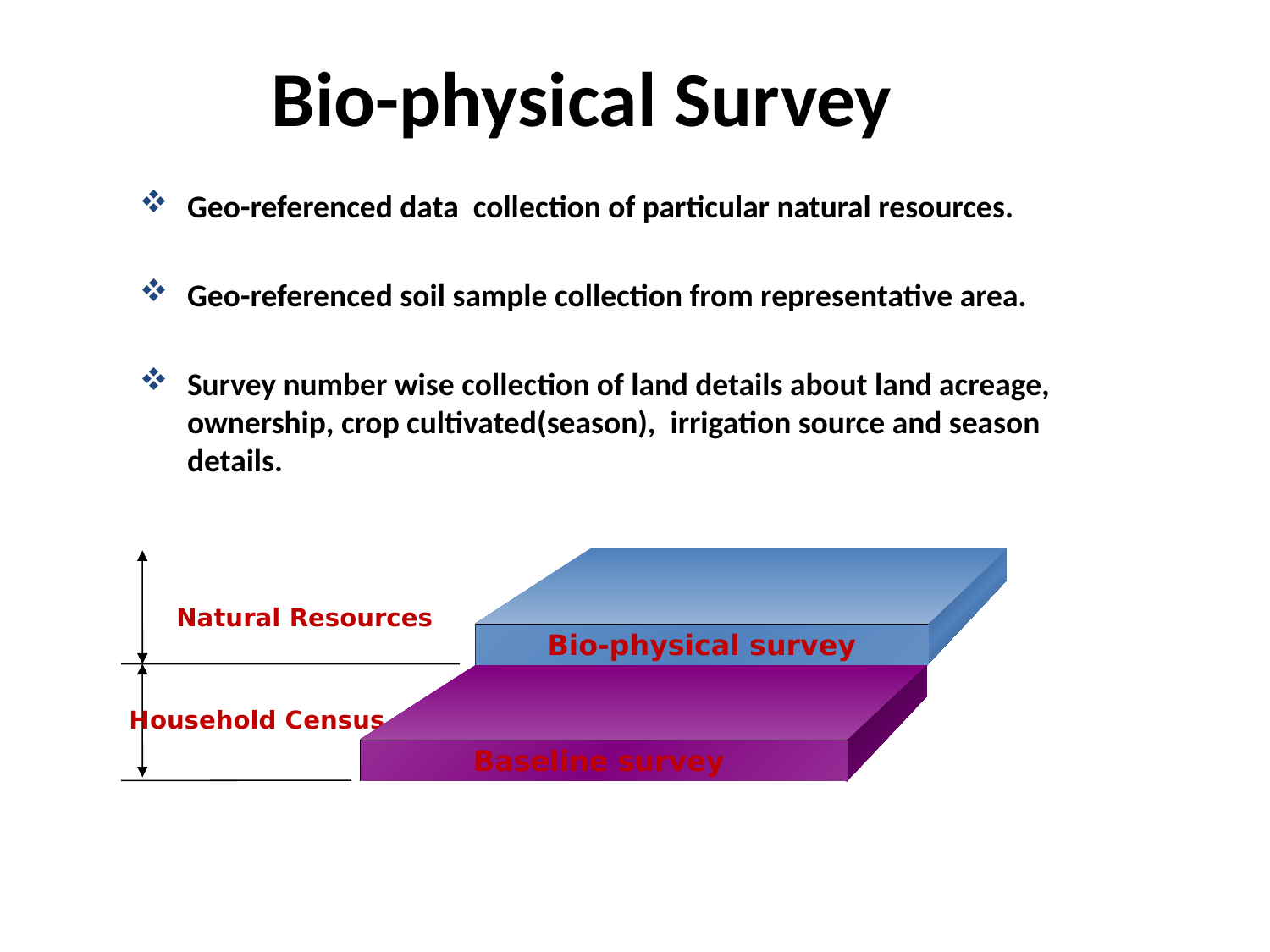

# Bio-physical Survey
Geo-referenced data  collection of particular natural resources.

Geo-referenced soil sample collection from representative area.

Survey number wise collection of land details about land acreage, ownership, crop cultivated(season),  irrigation source and season details.

Bio-physical survey

Baseline survey

Natural Resources

Household Census